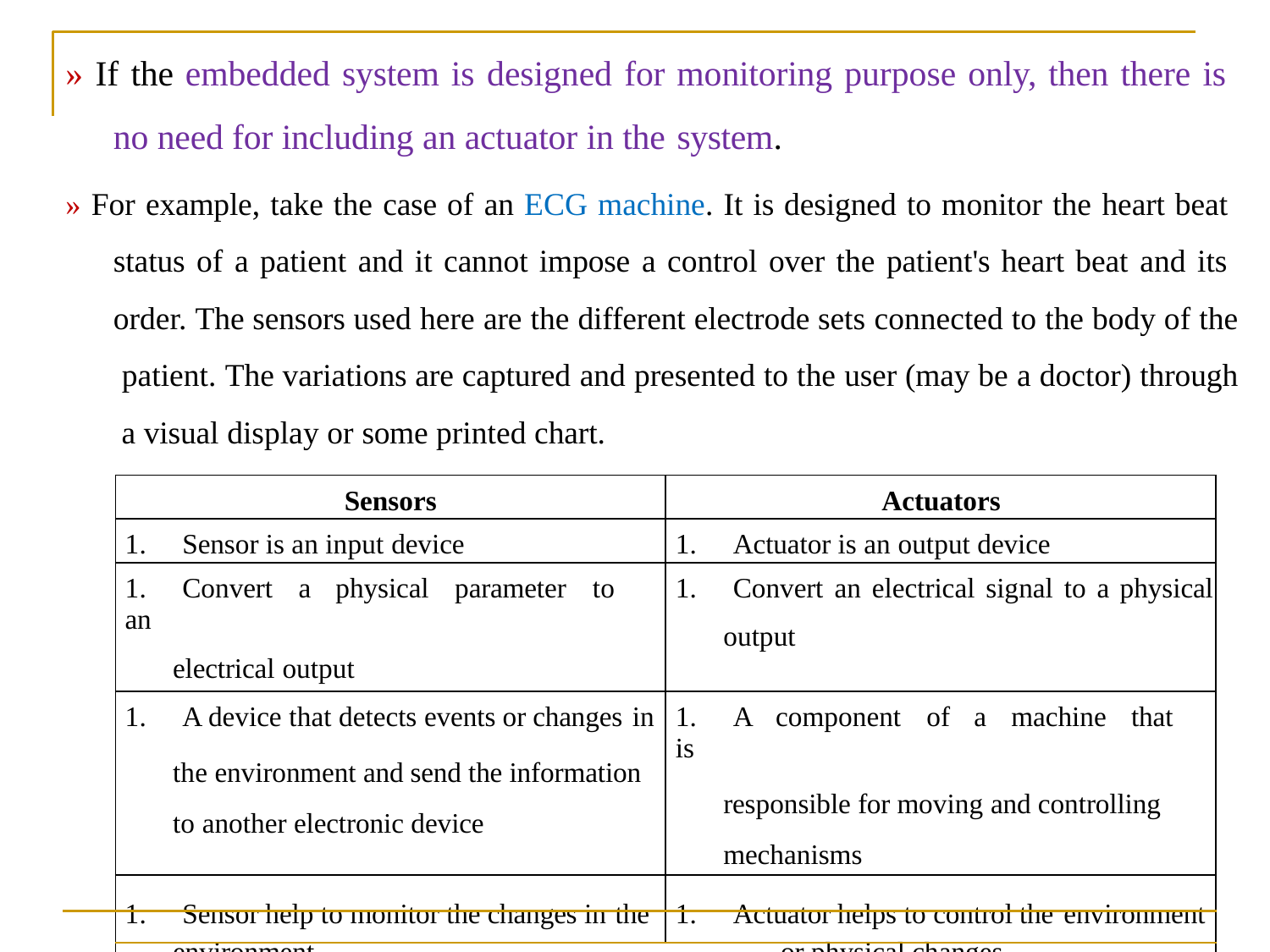

# » If the embedded system is designed for monitoring purpose only, then there is  no need for including an actuator in the system.
» For example, take the case of an ECG machine. It is designed to monitor the heart beat  status of a patient and it cannot impose a control over the patient's heart beat and its  order. The sensors used here are the different electrode sets connected to the body of the  patient. The variations are captured and presented to the user (may be a doctor) through  a visual display or some printed chart.
|  | Sensors | Actuators |
| --- | --- | --- |
|  | 1. Sensor is an input device | 1. Actuator is an output device |
|  | 1. Convert a physical parameter to an electrical output | 1. Convert an electrical signal to a physical output |
|  | 1. A device that detects events or changes in the environment and send the information to another electronic device | 1. A component of a machine that is responsible for moving and controlling mechanisms |
|  |  |  |
|  | 1. Sensor help to monitor the changes in the | 1. Actuator helps to control the environment |
|  | environment or physical changes 92 |  |